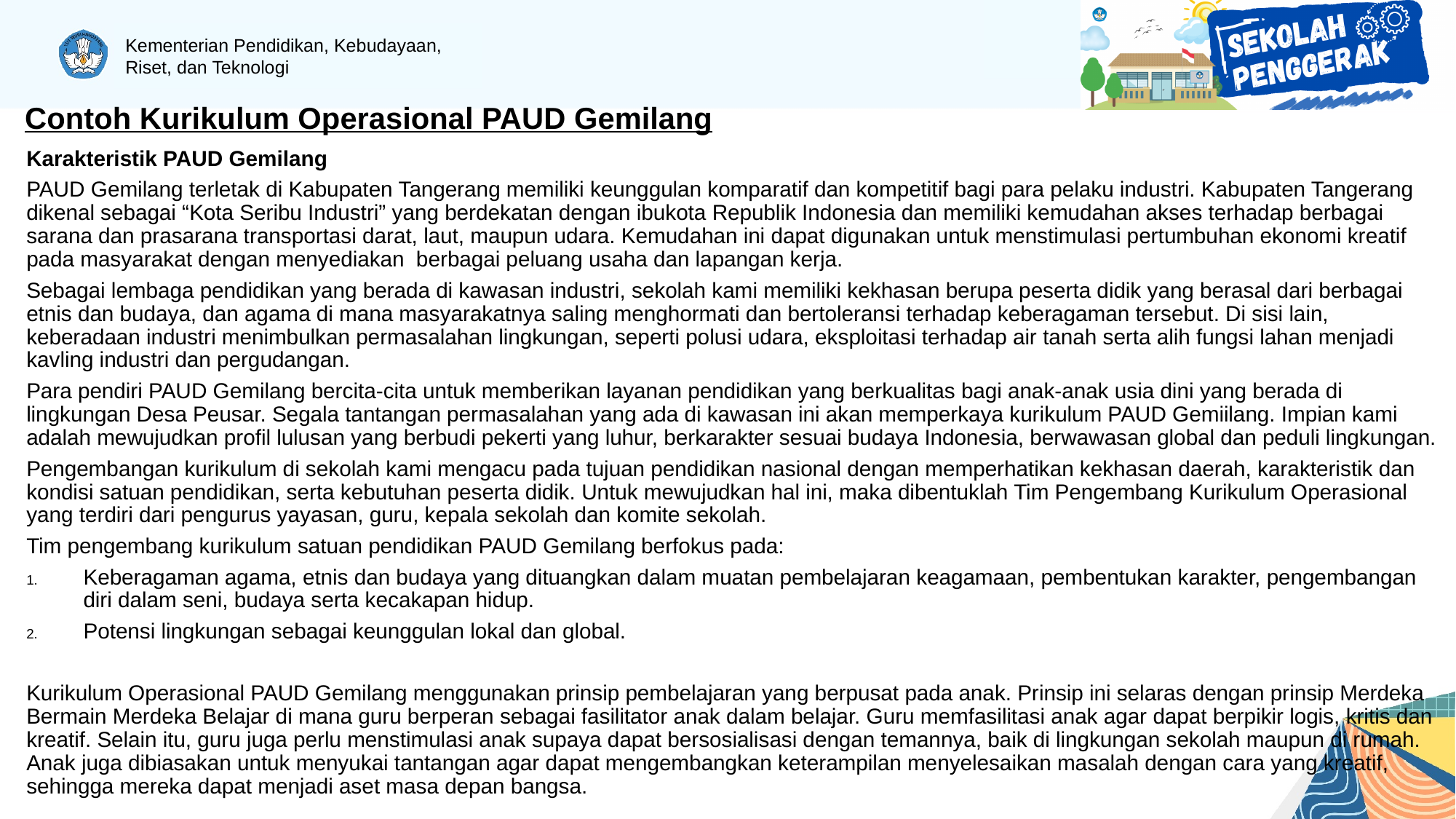

# Contoh Kurikulum Operasional PAUD Gemilang
Karakteristik PAUD Gemilang
PAUD Gemilang terletak di Kabupaten Tangerang memiliki keunggulan komparatif dan kompetitif bagi para pelaku industri. Kabupaten Tangerang dikenal sebagai “Kota Seribu Industri” yang berdekatan dengan ibukota Republik Indonesia dan memiliki kemudahan akses terhadap berbagai sarana dan prasarana transportasi darat, laut, maupun udara. Kemudahan ini dapat digunakan untuk menstimulasi pertumbuhan ekonomi kreatif pada masyarakat dengan menyediakan  berbagai peluang usaha dan lapangan kerja.
Sebagai lembaga pendidikan yang berada di kawasan industri, sekolah kami memiliki kekhasan berupa peserta didik yang berasal dari berbagai etnis dan budaya, dan agama di mana masyarakatnya saling menghormati dan bertoleransi terhadap keberagaman tersebut. Di sisi lain, keberadaan industri menimbulkan permasalahan lingkungan, seperti polusi udara, eksploitasi terhadap air tanah serta alih fungsi lahan menjadi kavling industri dan pergudangan.
Para pendiri PAUD Gemilang bercita-cita untuk memberikan layanan pendidikan yang berkualitas bagi anak-anak usia dini yang berada di lingkungan Desa Peusar. Segala tantangan permasalahan yang ada di kawasan ini akan memperkaya kurikulum PAUD Gemiilang. Impian kami adalah mewujudkan profil lulusan yang berbudi pekerti yang luhur, berkarakter sesuai budaya Indonesia, berwawasan global dan peduli lingkungan.
Pengembangan kurikulum di sekolah kami mengacu pada tujuan pendidikan nasional dengan memperhatikan kekhasan daerah, karakteristik dan kondisi satuan pendidikan, serta kebutuhan peserta didik. Untuk mewujudkan hal ini, maka dibentuklah Tim Pengembang Kurikulum Operasional yang terdiri dari pengurus yayasan, guru, kepala sekolah dan komite sekolah.
Tim pengembang kurikulum satuan pendidikan PAUD Gemilang berfokus pada:
Keberagaman agama, etnis dan budaya yang dituangkan dalam muatan pembelajaran keagamaan, pembentukan karakter, pengembangan diri dalam seni, budaya serta kecakapan hidup.
Potensi lingkungan sebagai keunggulan lokal dan global.

Kurikulum Operasional PAUD Gemilang menggunakan prinsip pembelajaran yang berpusat pada anak. Prinsip ini selaras dengan prinsip Merdeka Bermain Merdeka Belajar di mana guru berperan sebagai fasilitator anak dalam belajar. Guru memfasilitasi anak agar dapat berpikir logis, kritis dan kreatif. Selain itu, guru juga perlu menstimulasi anak supaya dapat bersosialisasi dengan temannya, baik di lingkungan sekolah maupun di rumah. Anak juga dibiasakan untuk menyukai tantangan agar dapat mengembangkan keterampilan menyelesaikan masalah dengan cara yang kreatif, sehingga mereka dapat menjadi aset masa depan bangsa.